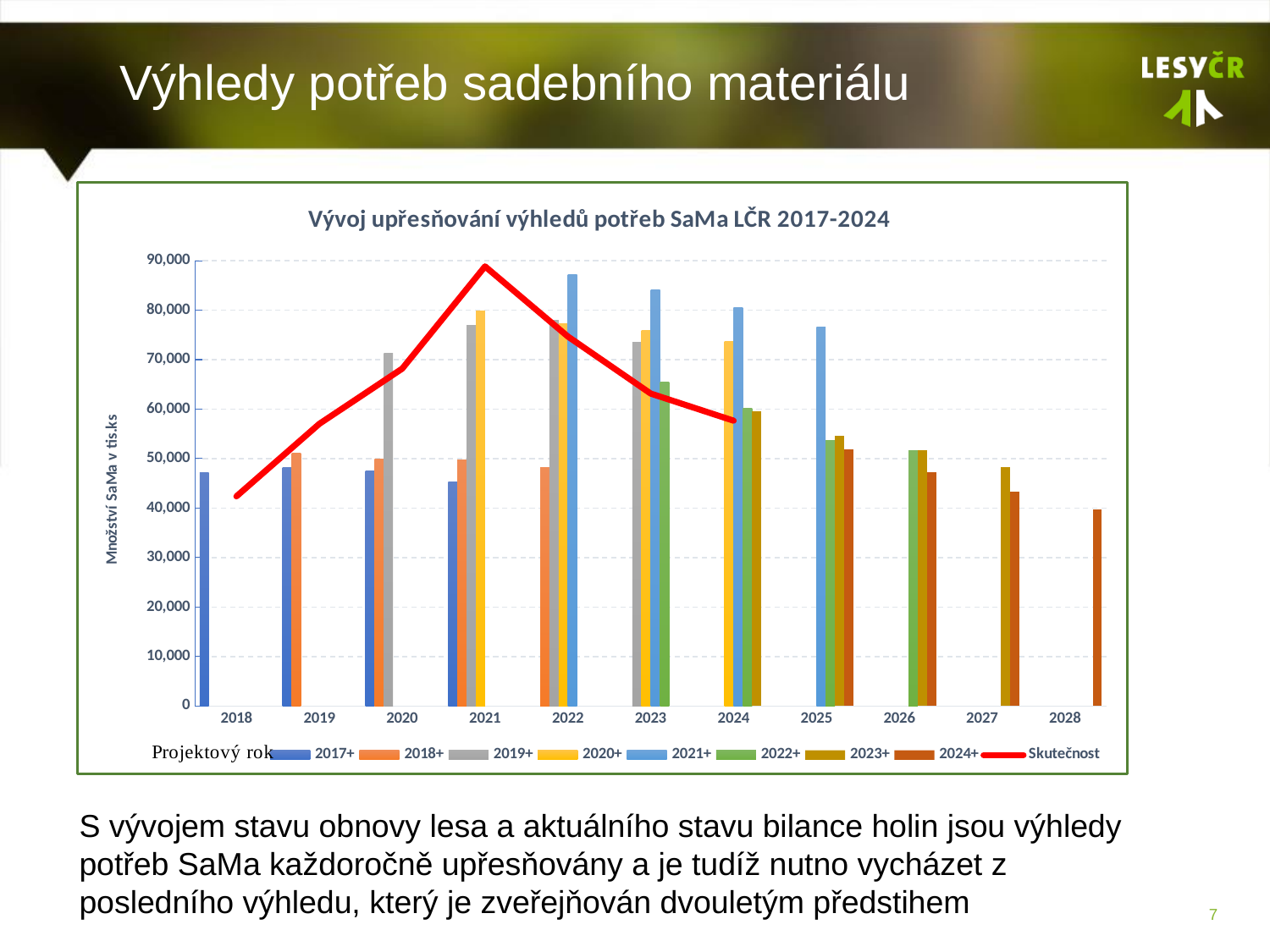

# Výhledy potřeb sadebního materiálu

### Chart: Vývoj upřesňování výhledů potřeb SaMa LČR 2017-2024

| Category | 2017+ | 2018+ | 2019+ | 2020+ | 2021+ | 2022+ | 2023+ | 2024+ | Skutečnost |
|---|---|---|---|---|---|---|---|---|---|
| 2018 | 47200.16 | None | None | None | None | None | None | None | 42370.824 |
| 2019 | 48275.43 | 51080.95 | None | None | None | None | None | None | 57024.139 |
| 2020 | 47590.43 | 49980.81 | 71310.82000000007 | None | None | None | None | None | 68177.404 |
| 2021 | 45266.27 | 49735.36 | 76913.27999999982 | 79804.13 | None | None | None | None | 88852.408 |
| 2022 | None | 48125.14 | 77955.67000000011 | 77314.8600000003 | 87150.87000000021 | None | None | None | 74670.166 |
| 2023 | None | None | 73512.22000000018 | 75920.2300000002 | 84114.10000000041 | 65522.450000000434 | None | None | 63143.6 |
| 2024 | None | None | None | 73634.1500000003 | 80559.4100000003 | 60158.89000000036 | 59581.910000000345 | None | 57666.0 |
| 2025 | None | None | None | None | 76499.31000000038 | 53663.49000000045 | 54603.43000000031 | 51910.529999999955 | None |
| 2026 | None | None | None | None | None | 51576.95000000033 | 51773.22000000024 | 47333.41999999991 | None |
| 2027 | None | None | None | None | None | None | 48341.75000000025 | 43356.88000000002 | None |
| 2028 | None | None | None | None | None | None | None | 39693.83999999991 | None |
S vývojem stavu obnovy lesa a aktuálního stavu bilance holin jsou výhledy potřeb SaMa každoročně upřesňovány a je tudíž nutno vycházet z posledního výhledu, který je zveřejňován dvouletým předstihem
7